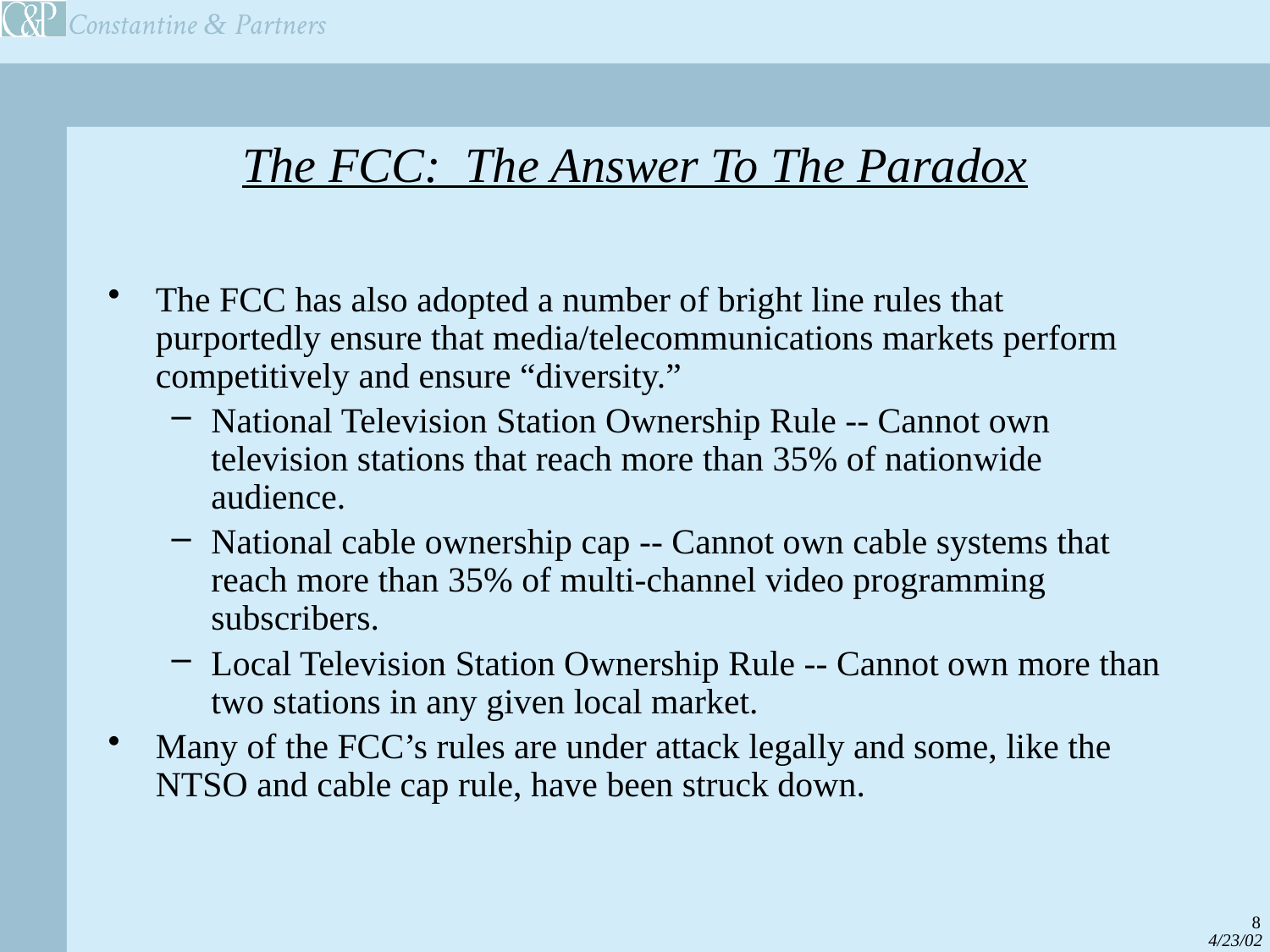

# The FCC:  The Answer To The Paradox
The FCC has also adopted a number of bright line rules that purportedly ensure that media/telecommunications markets perform competitively and ensure “diversity.”
National Television Station Ownership Rule -- Cannot own television stations that reach more than 35% of nationwide audience.
National cable ownership cap -- Cannot own cable systems that reach more than 35% of multi-channel video programming subscribers.
Local Television Station Ownership Rule -- Cannot own more than two stations in any given local market.
Many of the FCC’s rules are under attack legally and some, like the NTSO and cable cap rule, have been struck down.